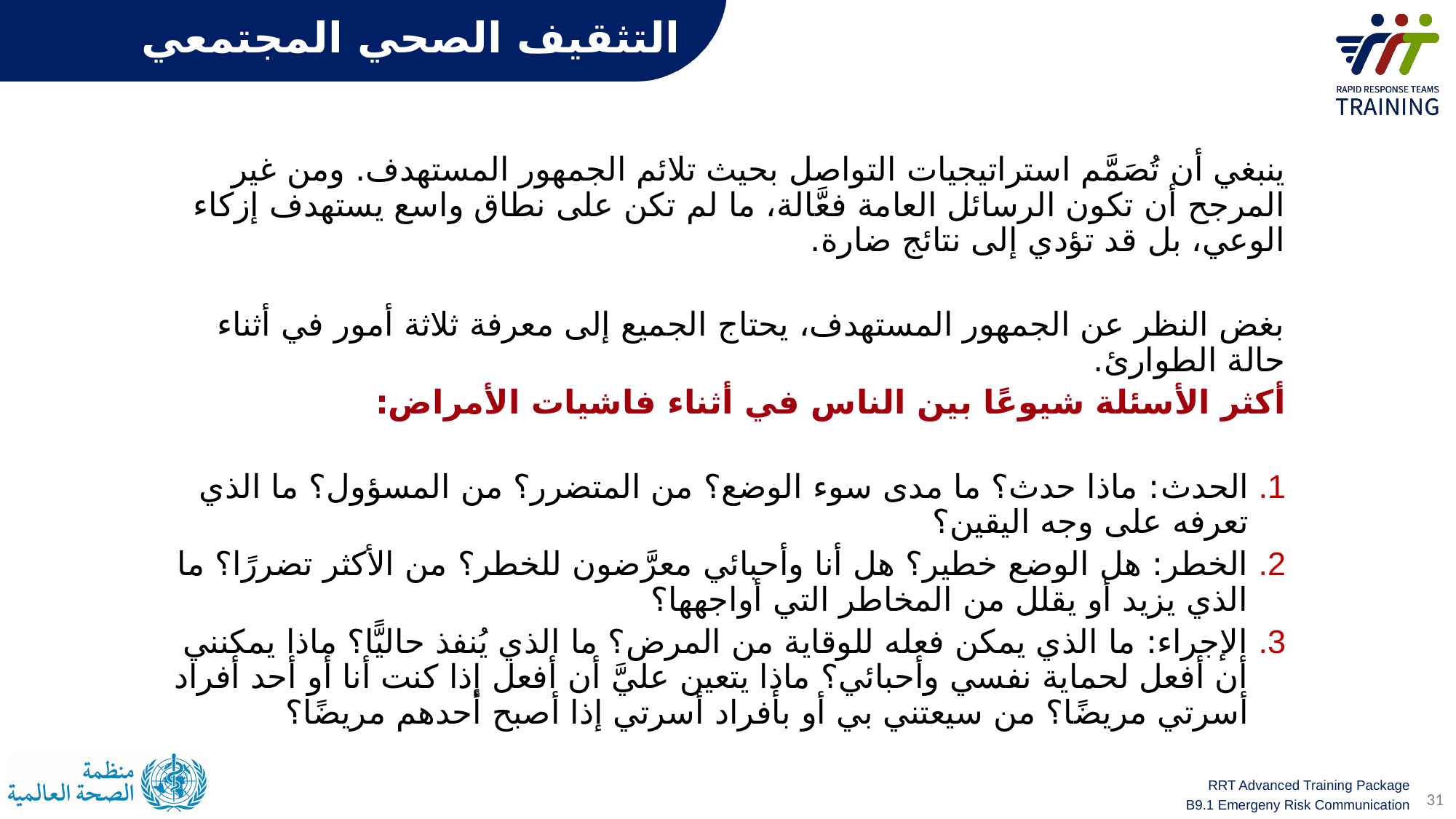

التثقيف الصحي المجتمعي
ينبغي أن تُصَمَّم استراتيجيات التواصل بحيث تلائم الجمهور المستهدف. ومن غير المرجح أن تكون الرسائل العامة فعَّالة، ما لم تكن على نطاق واسع يستهدف إزكاء الوعي، بل قد تؤدي إلى نتائج ضارة.

بغض النظر عن الجمهور المستهدف، يحتاج الجميع إلى معرفة ثلاثة أمور في أثناء حالة الطوارئ.
أكثر الأسئلة شيوعًا بين الناس في أثناء فاشيات الأمراض:

الحدث: ماذا حدث؟ ما مدى سوء الوضع؟ من المتضرر؟ من المسؤول؟ ما الذي تعرفه على وجه اليقين؟
الخطر: هل الوضع خطير؟ هل أنا وأحبائي معرَّضون للخطر؟ من الأكثر تضررًا؟ ما الذي يزيد أو يقلل من المخاطر التي أواجهها؟
الإجراء: ما الذي يمكن فعله للوقاية من المرض؟ ما الذي يُنفذ حاليًّا؟ ماذا يمكنني أن أفعل لحماية نفسي وأحبائي؟ ماذا يتعين عليَّ أن أفعل إذا كنت أنا أو أحد أفراد أسرتي مريضًا؟ من سيعتني بي أو بأفراد أسرتي إذا أصبح أحدهم مريضًا؟